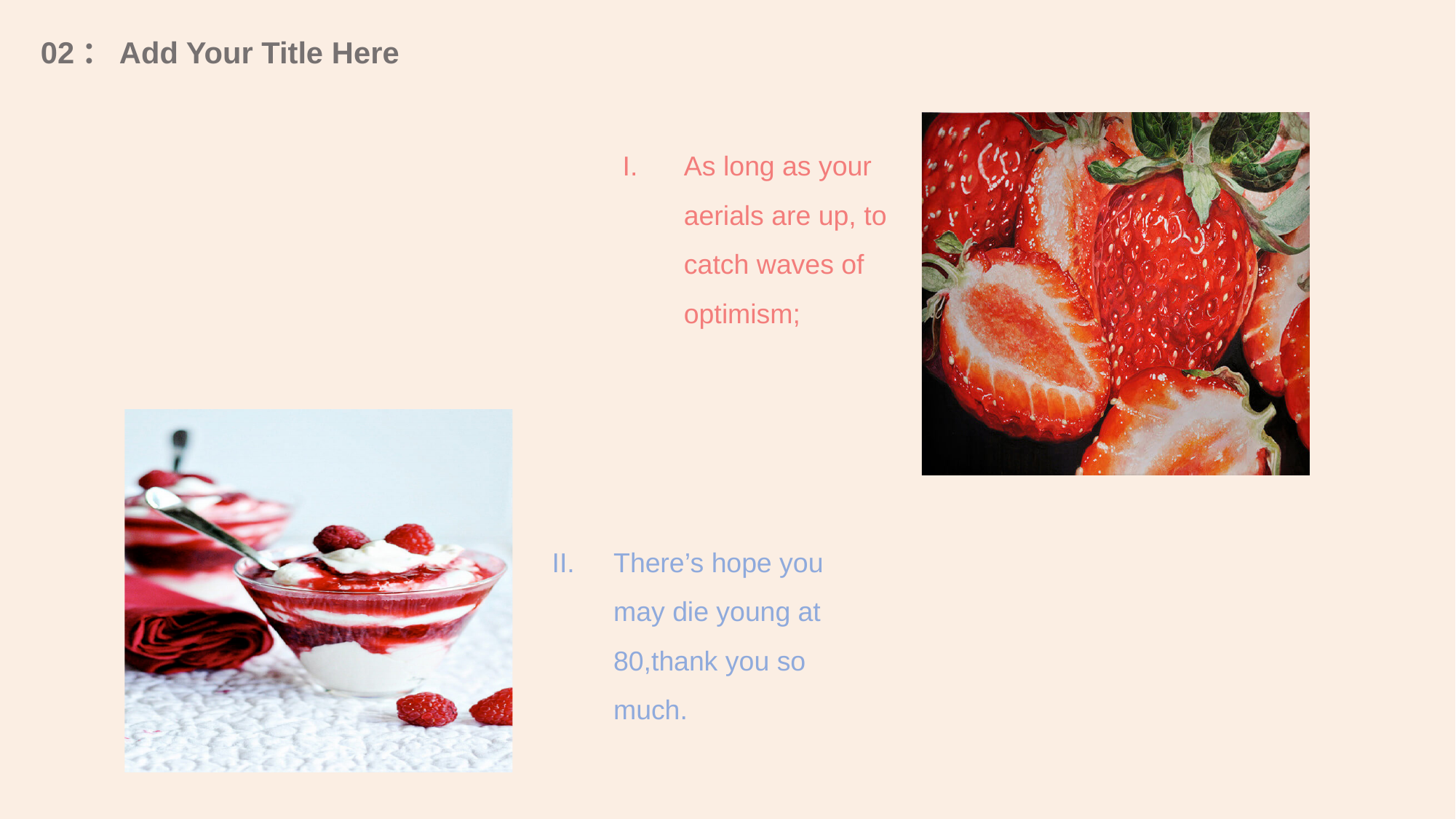

02：Add Your Title Here

As long as your aerials are up, to catch waves of optimism;

There’s hope you may die young at 80,thank you so much.